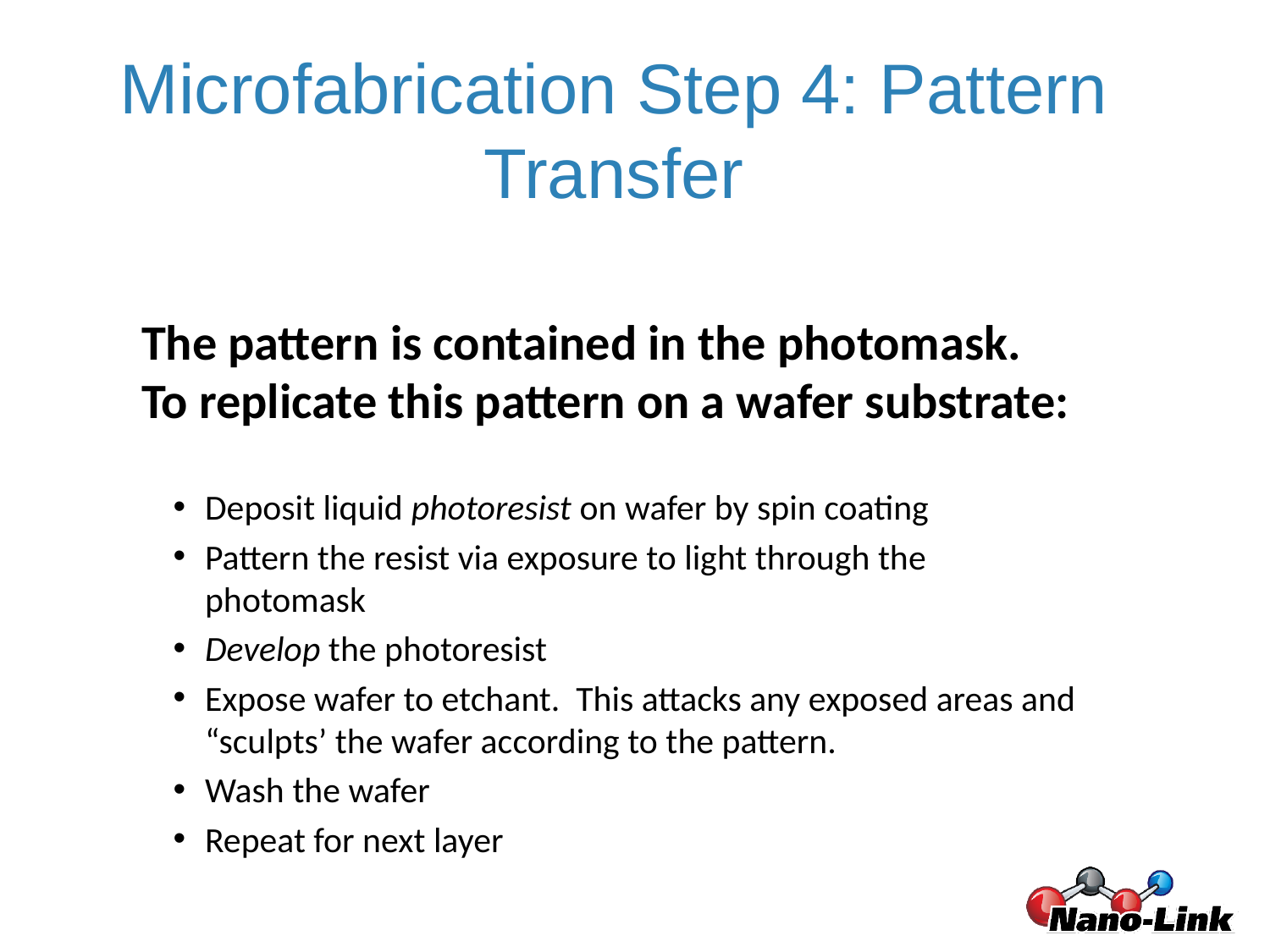

Microfabrication Step 4: Pattern Transfer
The pattern is contained in the photomask.  To replicate this pattern on a wafer substrate:

Deposit liquid photoresist on wafer by spin coating
Pattern the resist via exposure to light through the photomask
Develop the photoresist
Expose wafer to etchant.  This attacks any exposed areas and “sculpts’ the wafer according to the pattern.
Wash the wafer
Repeat for next layer